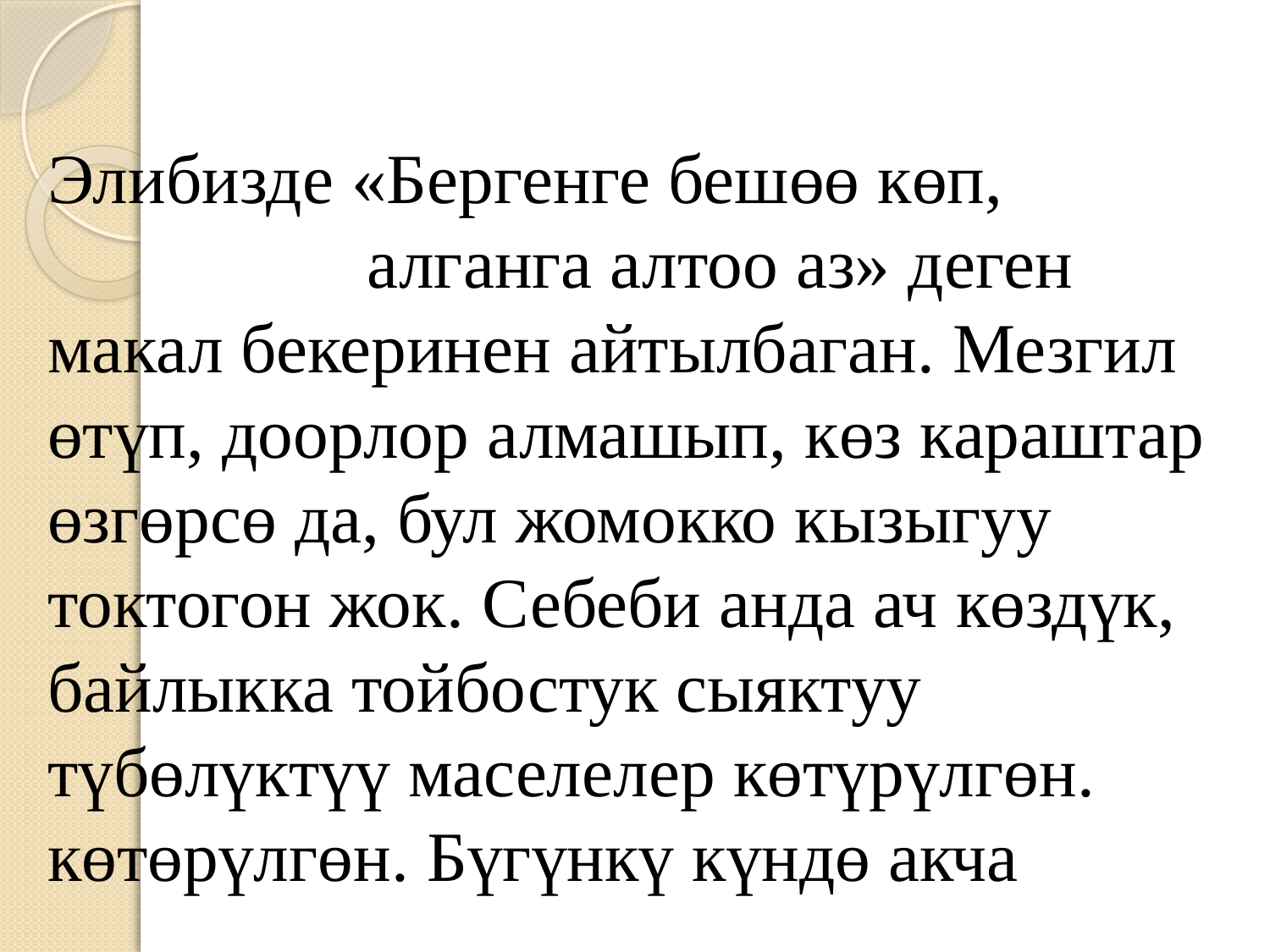

# Элибизде «Бергенге бешөө көп, алганга алтоо аз» деген макал бекеринен айтылбаган. Мезгил өтүп, доорлор алмашып, көз караштар өзгөрсө да, бул жомокко кызыгуу токтогон жок. Себеби анда ач көздүк, байлыкка тойбостук сыяктуу түбөлүктүү маселелер көтүрүлгөн. көтөрүлгөн. Бүгүнкү күндө акча